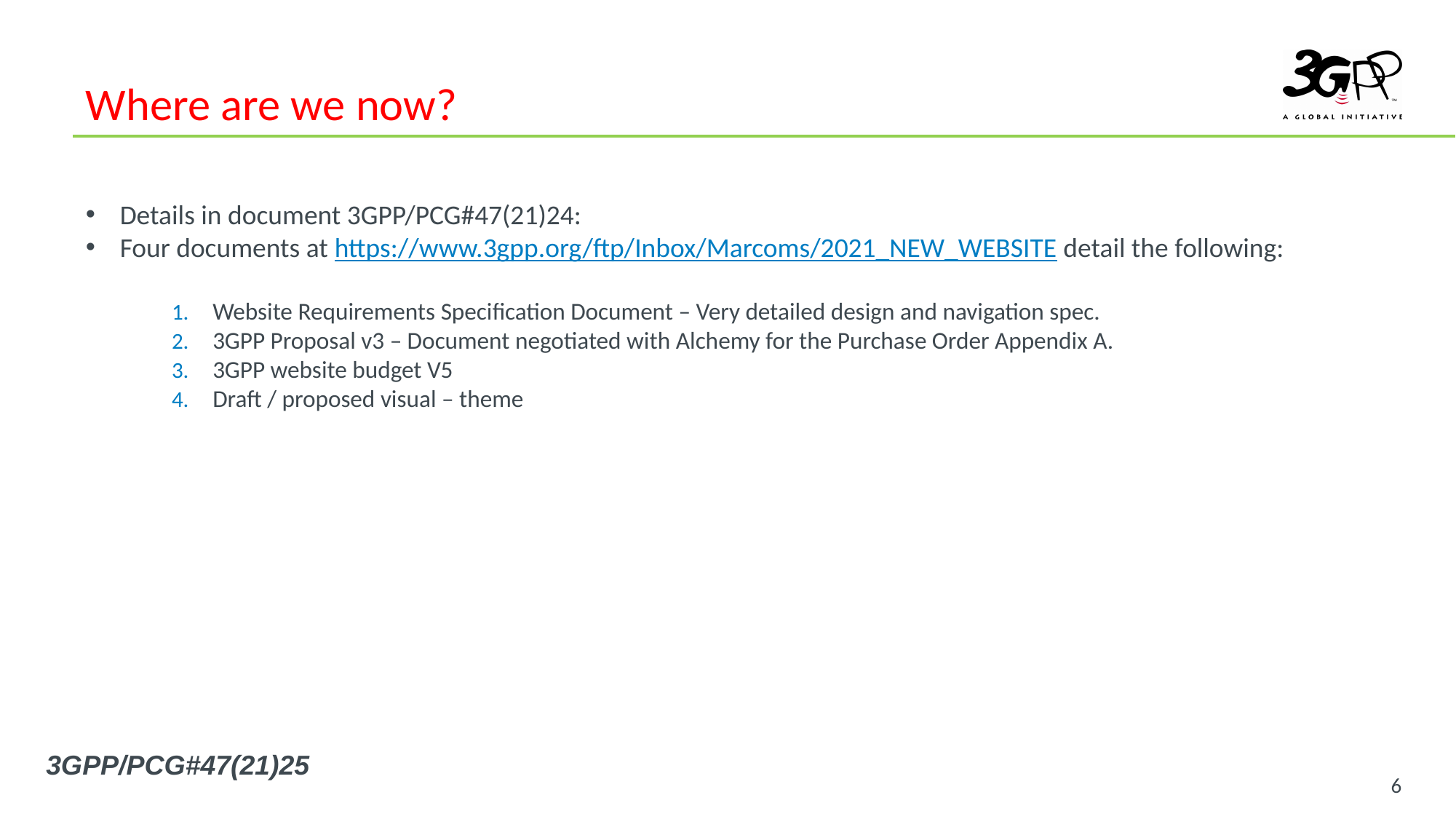

# Where are we now?
Details in document 3GPP/PCG#47(21)24:
Four documents at https://www.3gpp.org/ftp/Inbox/Marcoms/2021_NEW_WEBSITE detail the following:

Website Requirements Specification Document – Very detailed design and navigation spec.
3GPP Proposal v3 – Document negotiated with Alchemy for the Purchase Order Appendix A.
3GPP website budget V5
Draft / proposed visual – theme